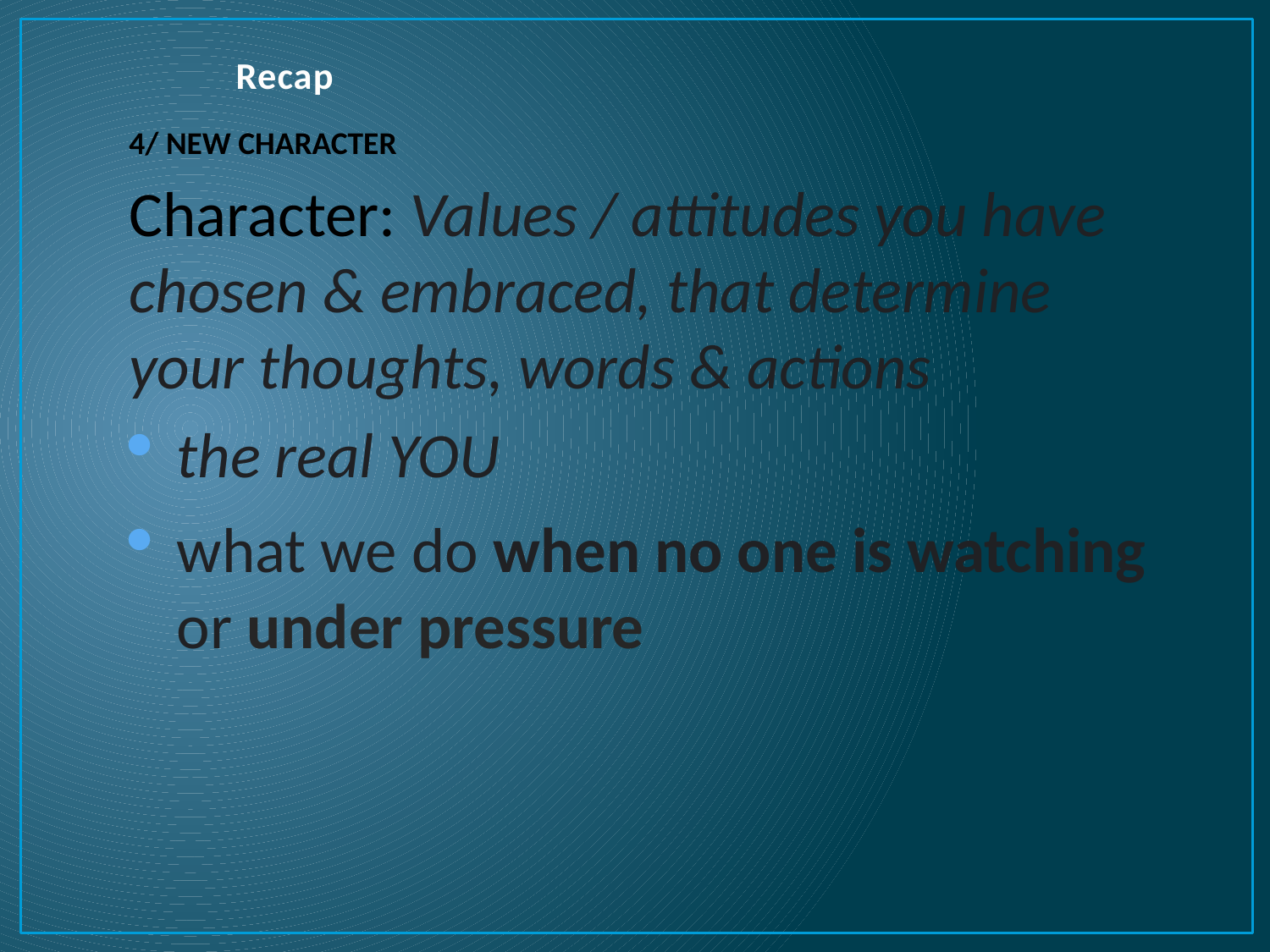

# Recap
4/ NEW CHARACTER
Character: Values / attitudes you have chosen & embraced, that determine your thoughts, words & actions
the real YOU
what we do when no one is watching or under pressure